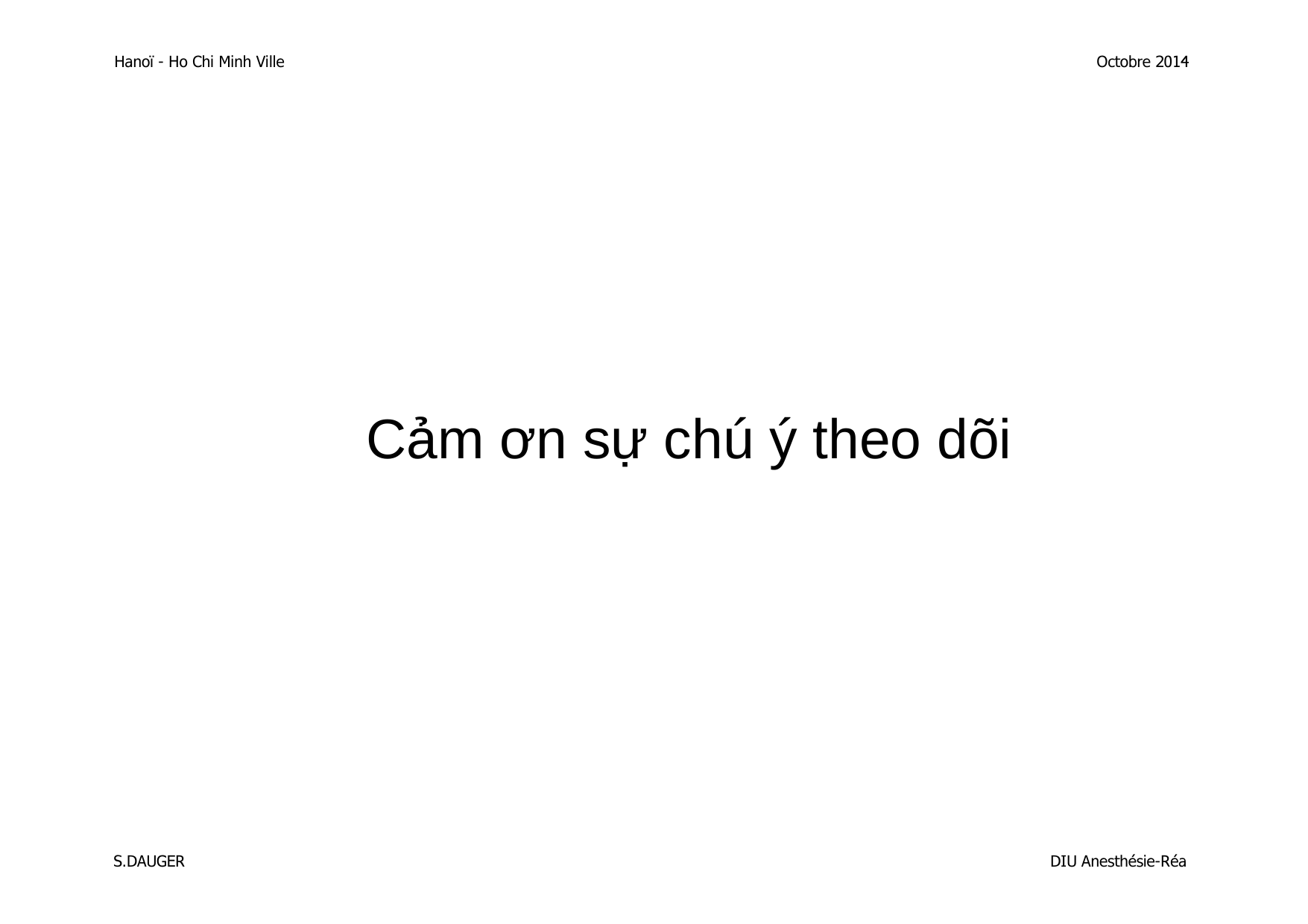

Hanoï - Ho Chi Minh Ville

Octobre 2014

Cảm ơn sự chú ý theo dõi
S.DAUGER

DIU Anesthésie-Réa